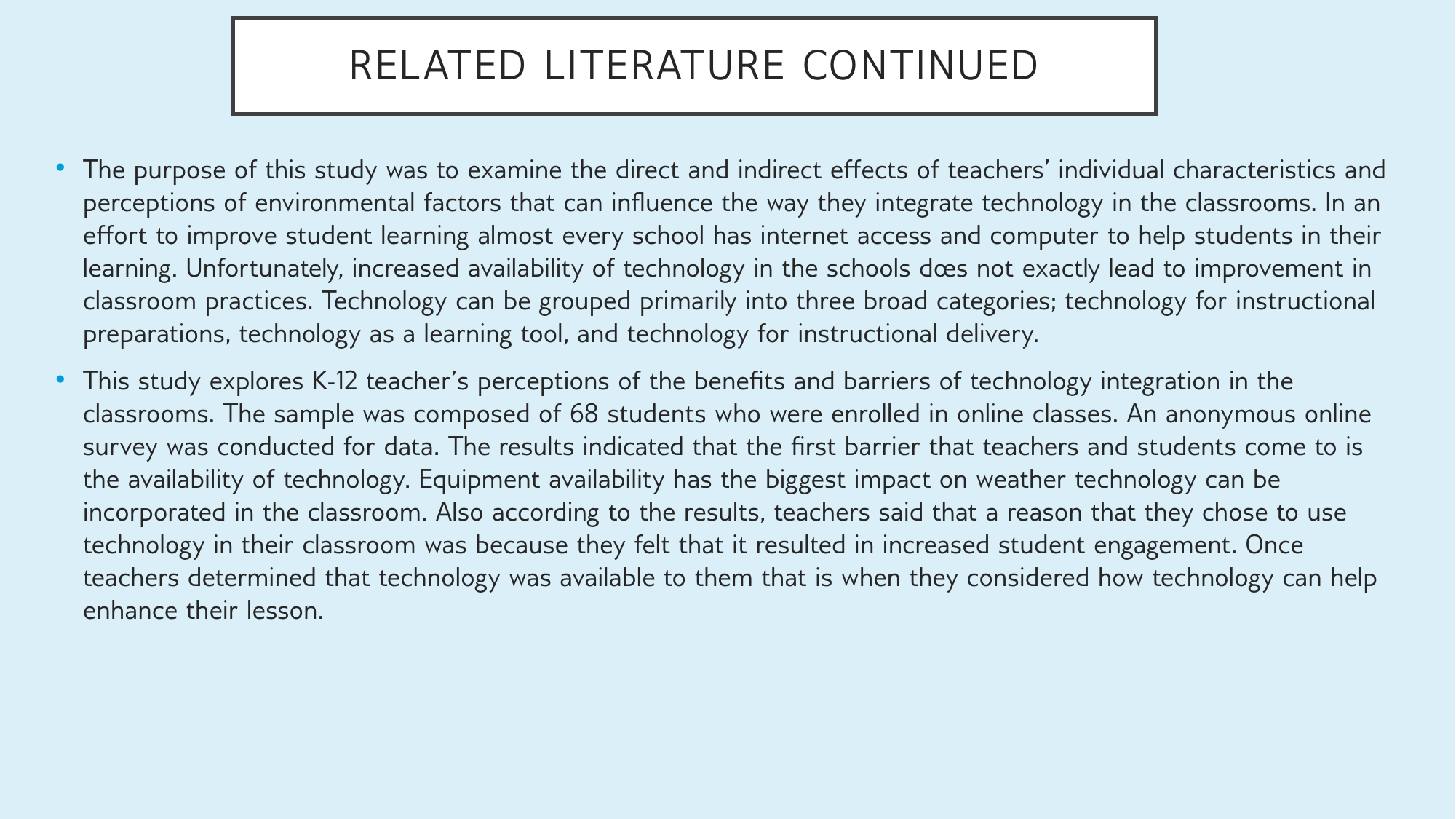

# Related Literature Continued
The purpose of this study was to examine the direct and indirect effects of teachers’ individual characteristics and perceptions of environmental factors that can influence the way they integrate technology in the classrooms. In an effort to improve student learning almost every school has internet access and computer to help students in their learning. Unfortunately, increased availability of technology in the schools does not exactly lead to improvement in classroom practices. Technology can be grouped primarily into three broad categories; technology for instructional preparations, technology as a learning tool, and technology for instructional delivery.
This study explores K-12 teacher’s perceptions of the benefits and barriers of technology integration in the classrooms. The sample was composed of 68 students who were enrolled in online classes. An anonymous online survey was conducted for data. The results indicated that the first barrier that teachers and students come to is the availability of technology. Equipment availability has the biggest impact on weather technology can be incorporated in the classroom. Also according to the results, teachers said that a reason that they chose to use technology in their classroom was because they felt that it resulted in increased student engagement. Once teachers determined that technology was available to them that is when they considered how technology can help enhance their lesson.